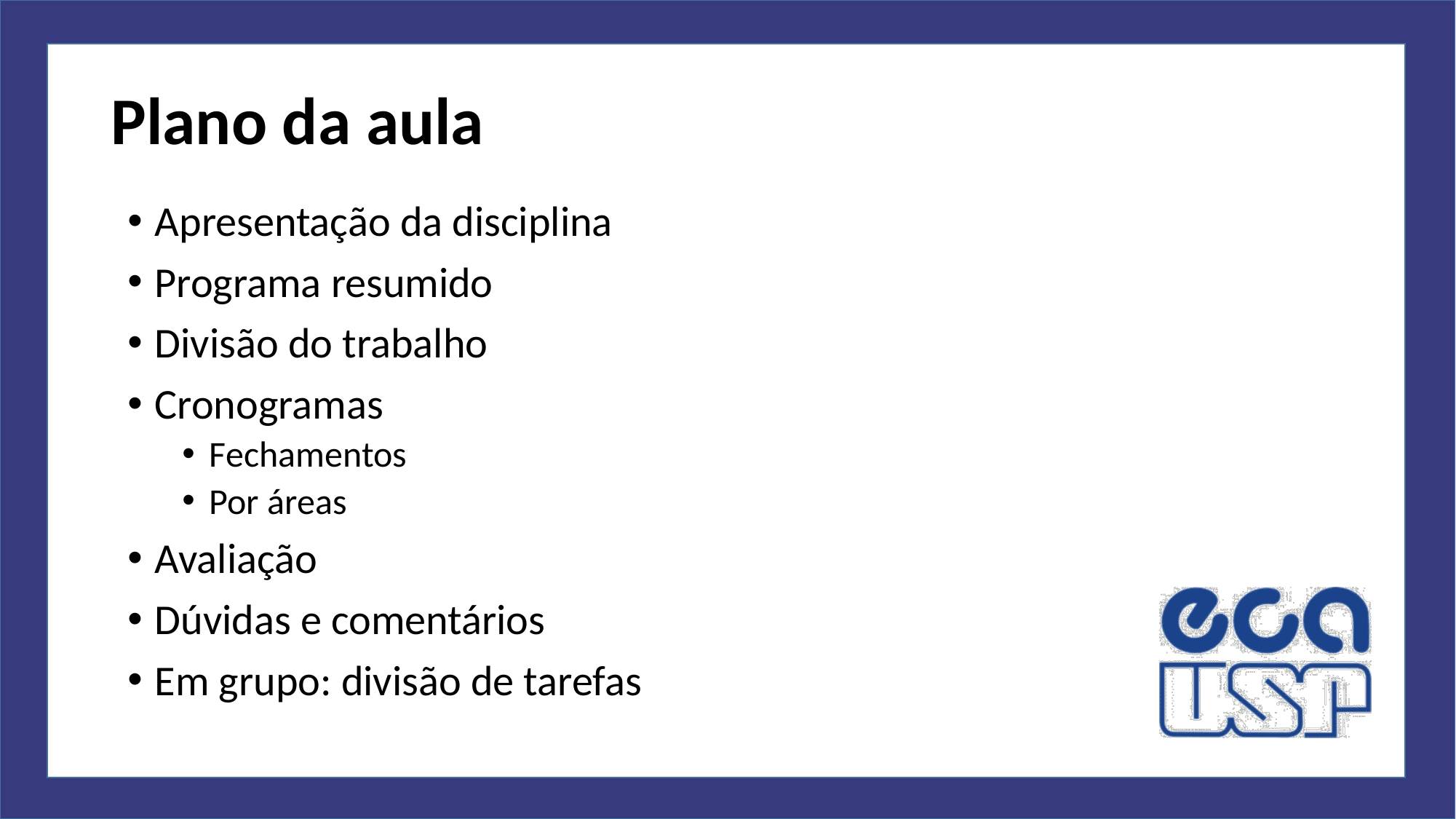

# Plano da aula
Apresentação da disciplina
Programa resumido
Divisão do trabalho
Cronogramas
Fechamentos
Por áreas
Avaliação
Dúvidas e comentários
Em grupo: divisão de tarefas